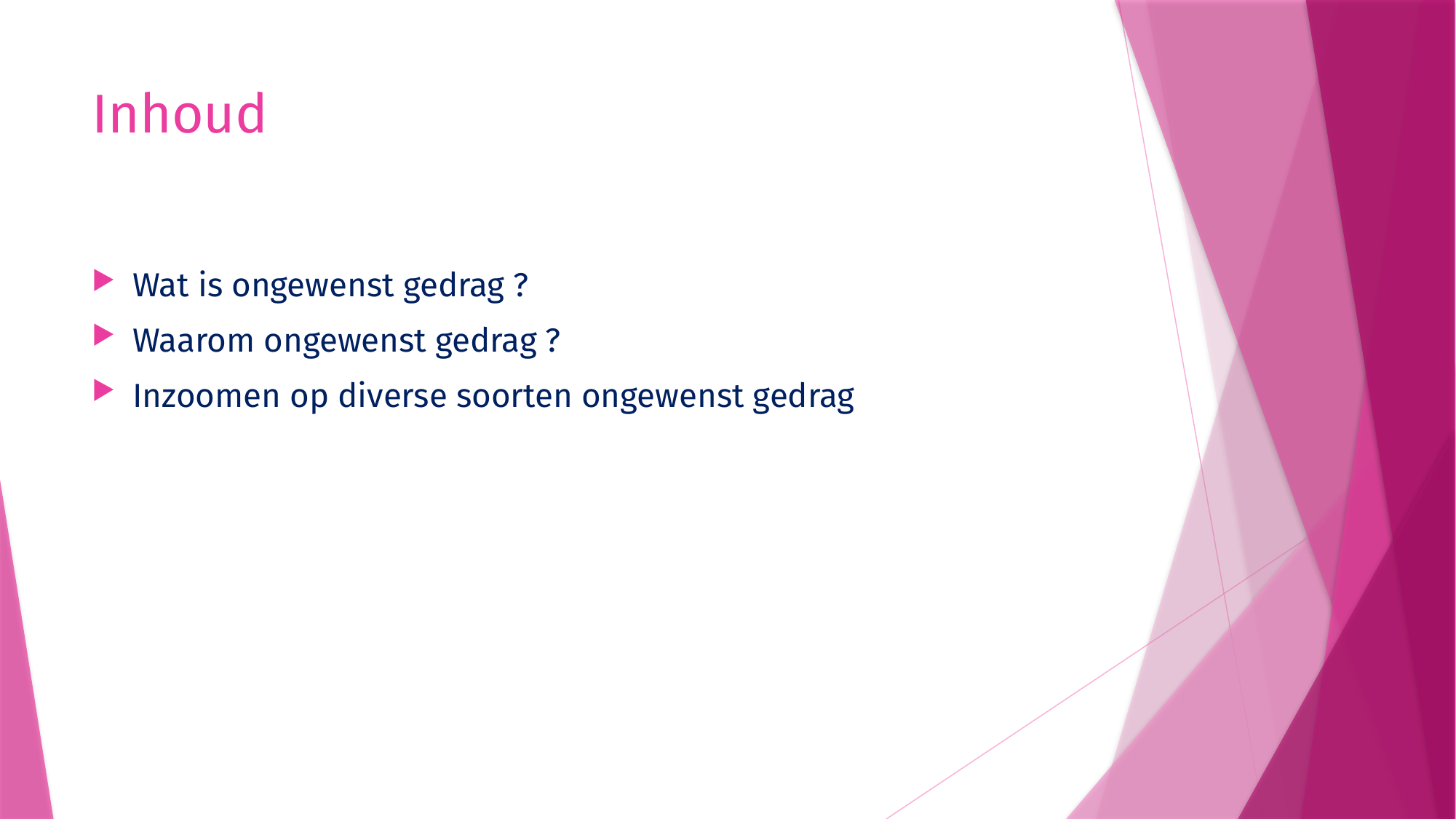

# Inhoud
Wat is ongewenst gedrag ?
Waarom ongewenst gedrag ?
Inzoomen op diverse soorten ongewenst gedrag